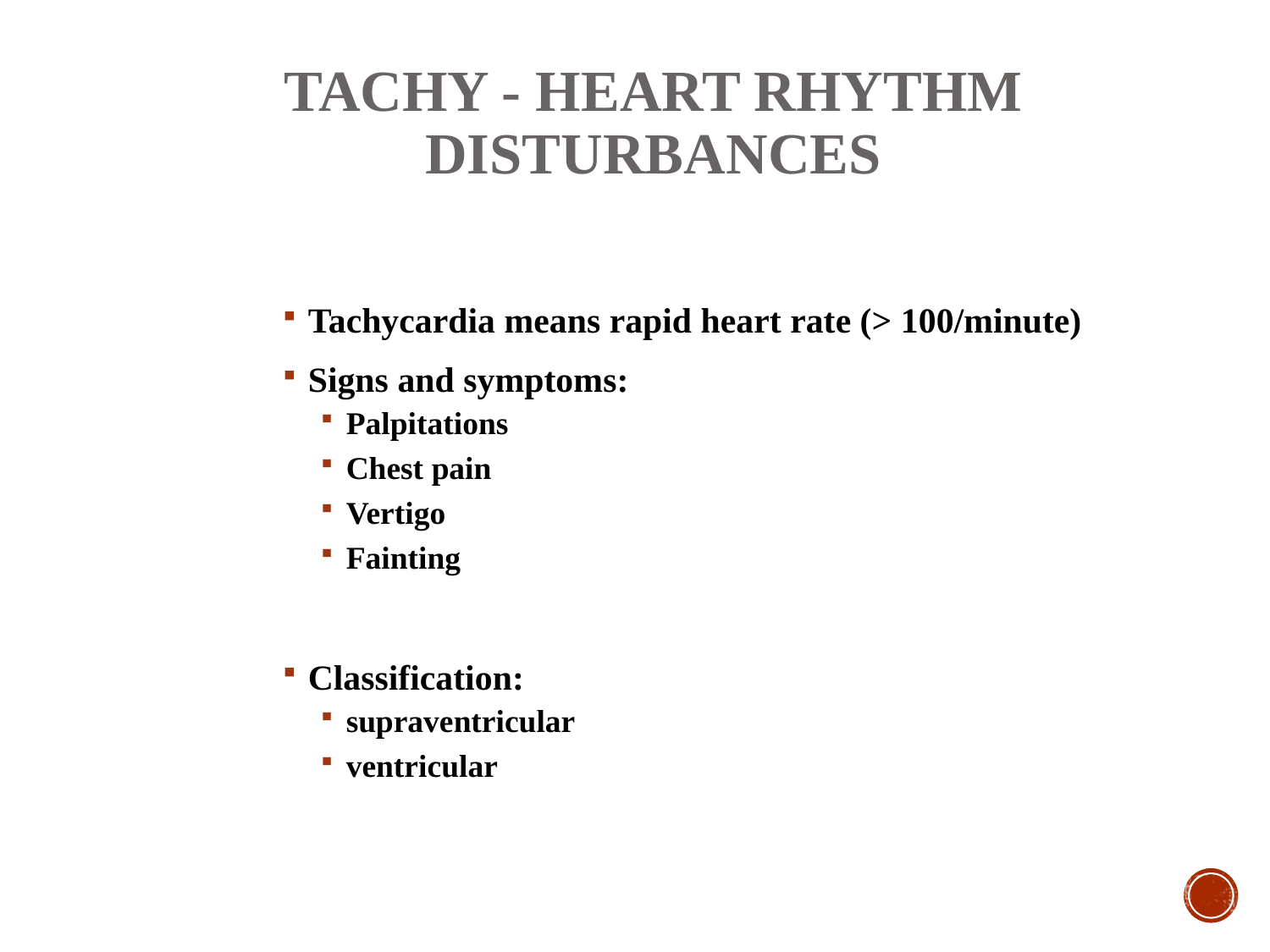

TACHY - HEART RHYTHM DISTURBANCES
Tachycardia means rapid heart rate (> 100/minute)
Signs and symptoms:
Palpitations
Chest pain
Vertigo
Fainting

Classification:
supraventricular
ventricular